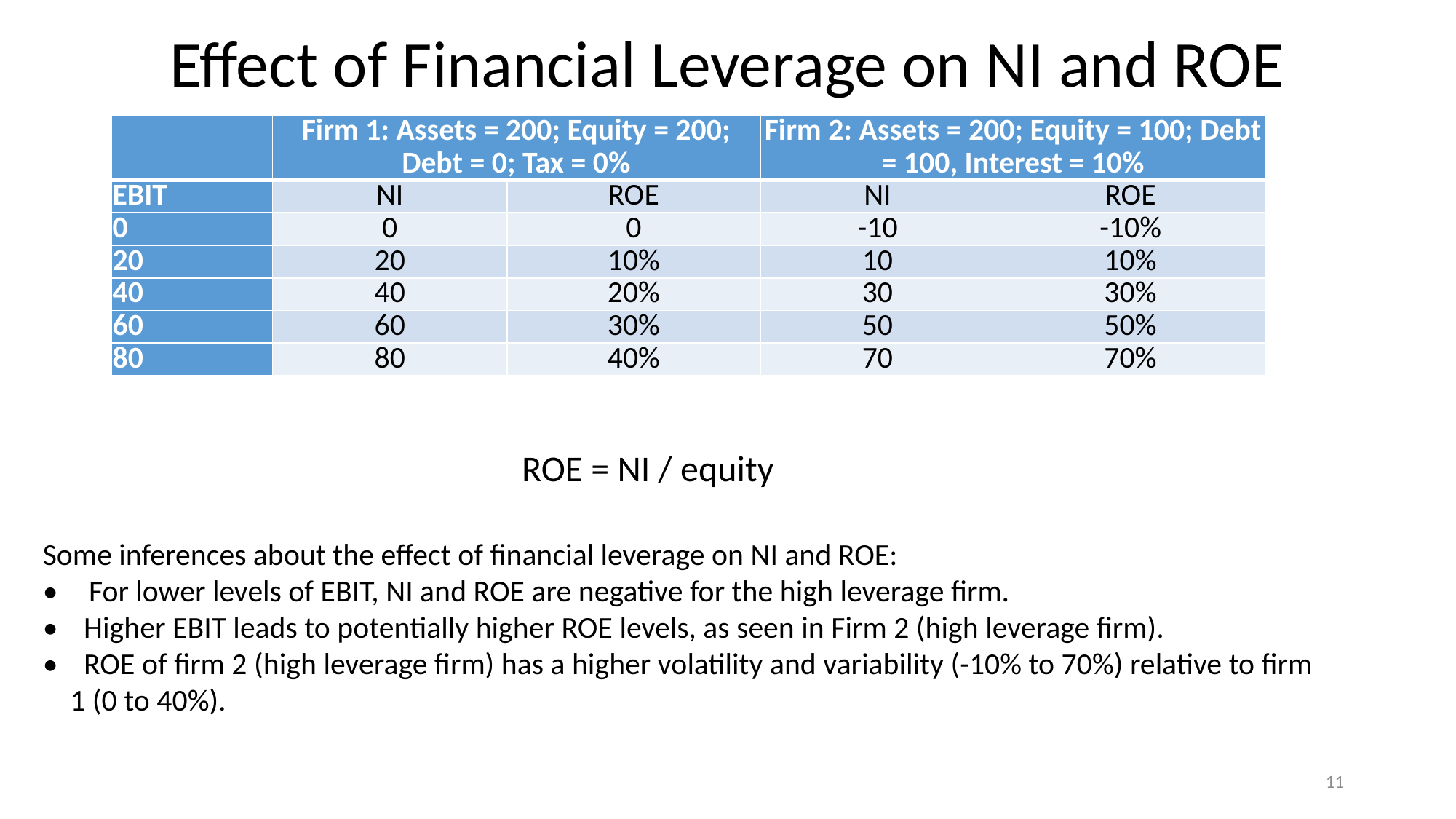

# Effect of Financial Leverage on NI and ROE
|  | Firm 1: Assets = 200; Equity = 200; Debt = 0; Tax = 0% |  | Firm 2: Assets = 200; Equity = 100; Debt = 100, Interest = 10% |  |
| --- | --- | --- | --- | --- |
| EBIT | NI | ROE | NI | ROE |
| 0 | 0 | 0 | -10 | -10% |
| 20 | 20 | 10% | 10 | 10% |
| 40 | 40 | 20% | 30 | 30% |
| 60 | 60 | 30% | 50 | 50% |
| 80 | 80 | 40% | 70 | 70% |
ROE = NI / equity
Some inferences about the effect of financial leverage on NI and ROE:
•	For lower levels of EBIT, NI and ROE are negative for the high leverage firm.
•	  Higher EBIT leads to potentially higher ROE levels, as seen in Firm 2 (high leverage firm).
•	  ROE of firm 2 (high leverage firm) has a higher volatility and variability (-10% to 70%) relative to firm 1 (0 to 40%).
11